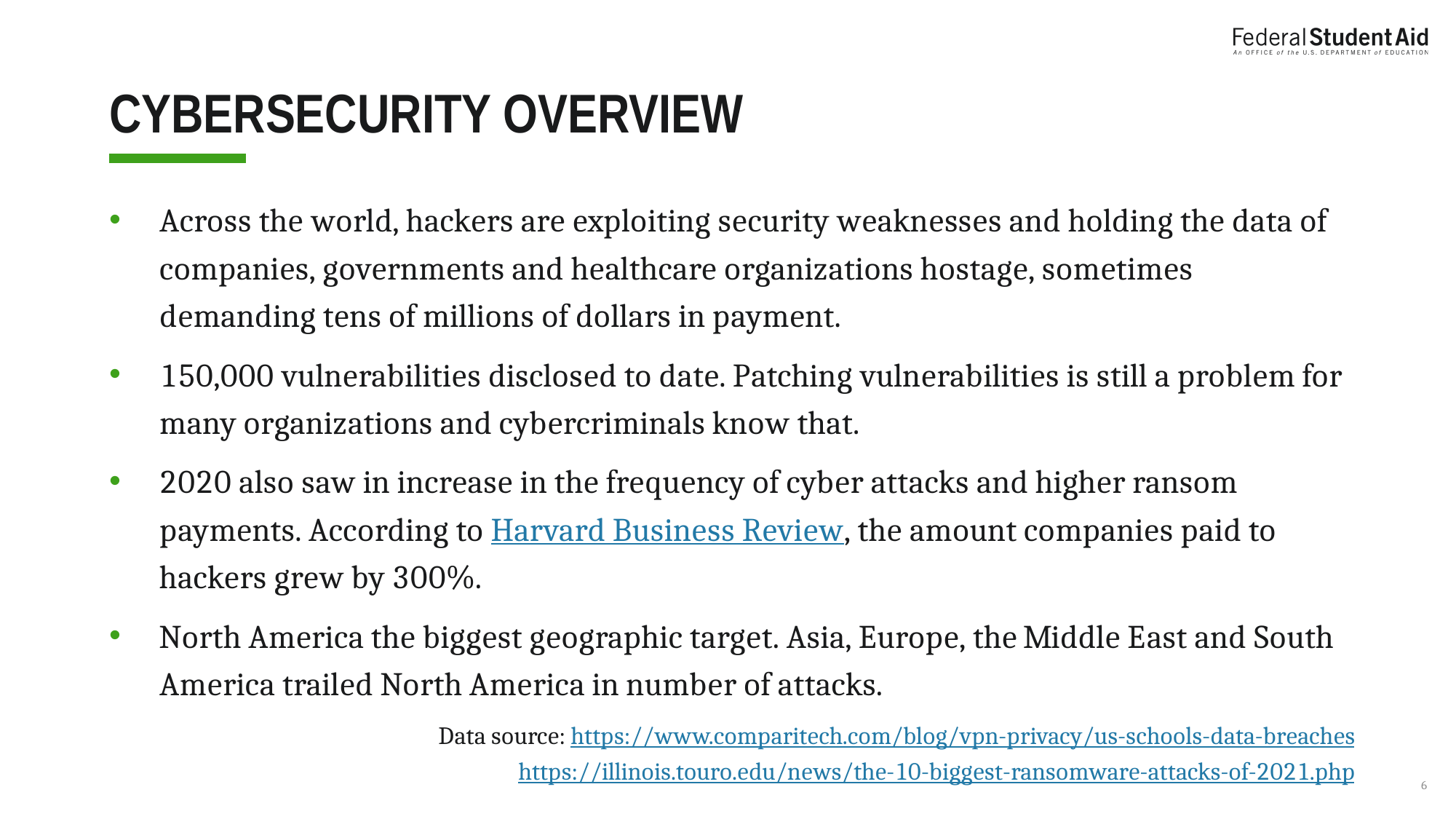

# Cybersecurity overview
Across the world, hackers are exploiting security weaknesses and holding the data of companies, governments and healthcare organizations hostage, sometimes demanding tens of millions of dollars in payment.
150,000 vulnerabilities disclosed to date. Patching vulnerabilities is still a problem for many organizations and cybercriminals know that.
2020 also saw in increase in the frequency of cyber attacks and higher ransom payments. According to Harvard Business Review, the amount companies paid to hackers grew by 300%.
North America the biggest geographic target. Asia, Europe, the Middle East and South America trailed North America in number of attacks.
Data source: https://www.comparitech.com/blog/vpn-privacy/us-schools-data-breacheshttps://illinois.touro.edu/news/the-10-biggest-ransomware-attacks-of-2021.php

6